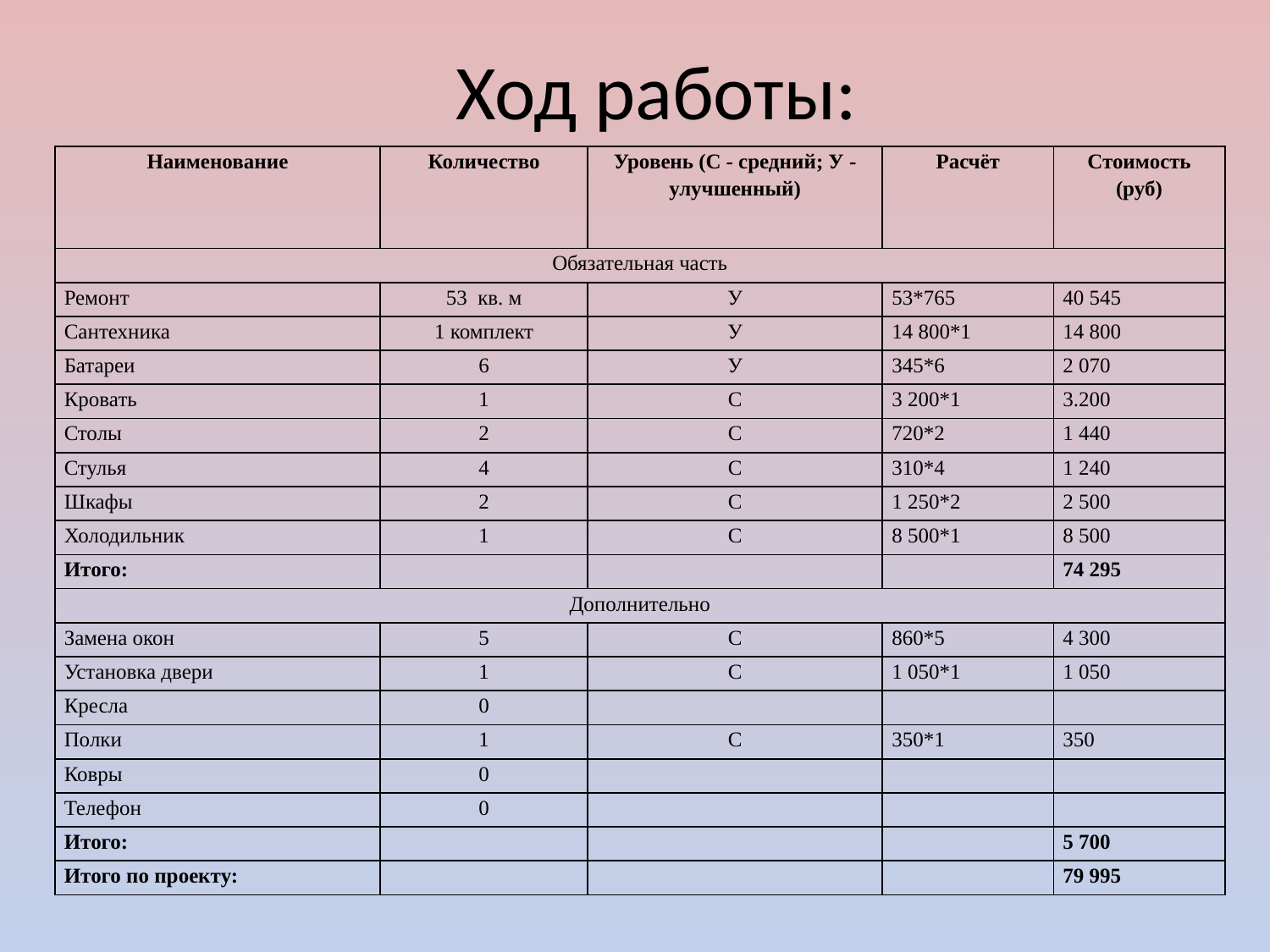

# Ход работы:
| Наименование | Количество | Уровень (С - средний; У - улучшенный) | Расчёт | Стоимость (руб) |
| --- | --- | --- | --- | --- |
| Обязательная часть |  |  |  |  |
| Ремонт | 53 кв. м | У | 53\*765 | 40 545 |
| Сантехника | 1 комплект | У | 14 800\*1 | 14 800 |
| Батареи | 6 | У | 345\*6 | 2 070 |
| Кровать | 1 | С | 3 200\*1 | 3.200 |
| Столы | 2 | С | 720\*2 | 1 440 |
| Стулья | 4 | С | 310\*4 | 1 240 |
| Шкафы | 2 | С | 1 250\*2 | 2 500 |
| Холодильник | 1 | С | 8 500\*1 | 8 500 |
| Итого: |  |  |  | 74 295 |
| Дополнительно |  |  |  |  |
| Замена окон | 5 | С | 860\*5 | 4 300 |
| Установка двери | 1 | С | 1 050\*1 | 1 050 |
| Кресла | 0 |  |  |  |
| Полки | 1 | С | 350\*1 | 350 |
| Ковры | 0 |  |  |  |
| Телефон | 0 |  |  |  |
| Итого: |  |  |  | 5 700 |
| Итого по проекту: |  |  |  | 79 995 |